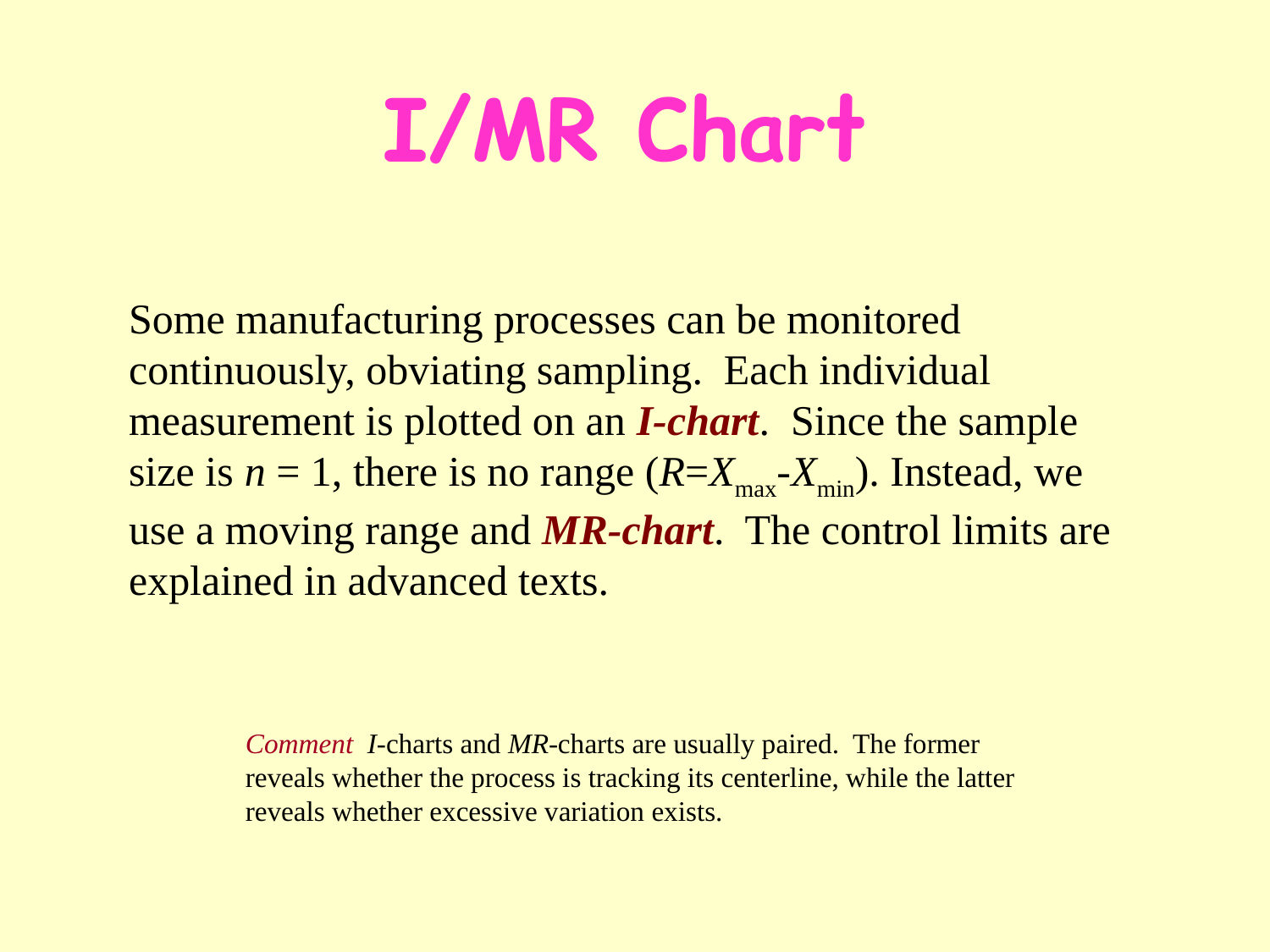

# I/MR Chart
Some manufacturing processes can be monitored continuously, obviating sampling.  Each individual measurement is plotted on an I-chart.  Since the sample size is n = 1, there is no range (R=Xmax-Xmin). Instead, we use a moving range and MR-chart.  The control limits are explained in advanced texts.
Comment  I-charts and MR-charts are usually paired.  The former reveals whether the process is tracking its centerline, while the latter reveals whether excessive variation exists.